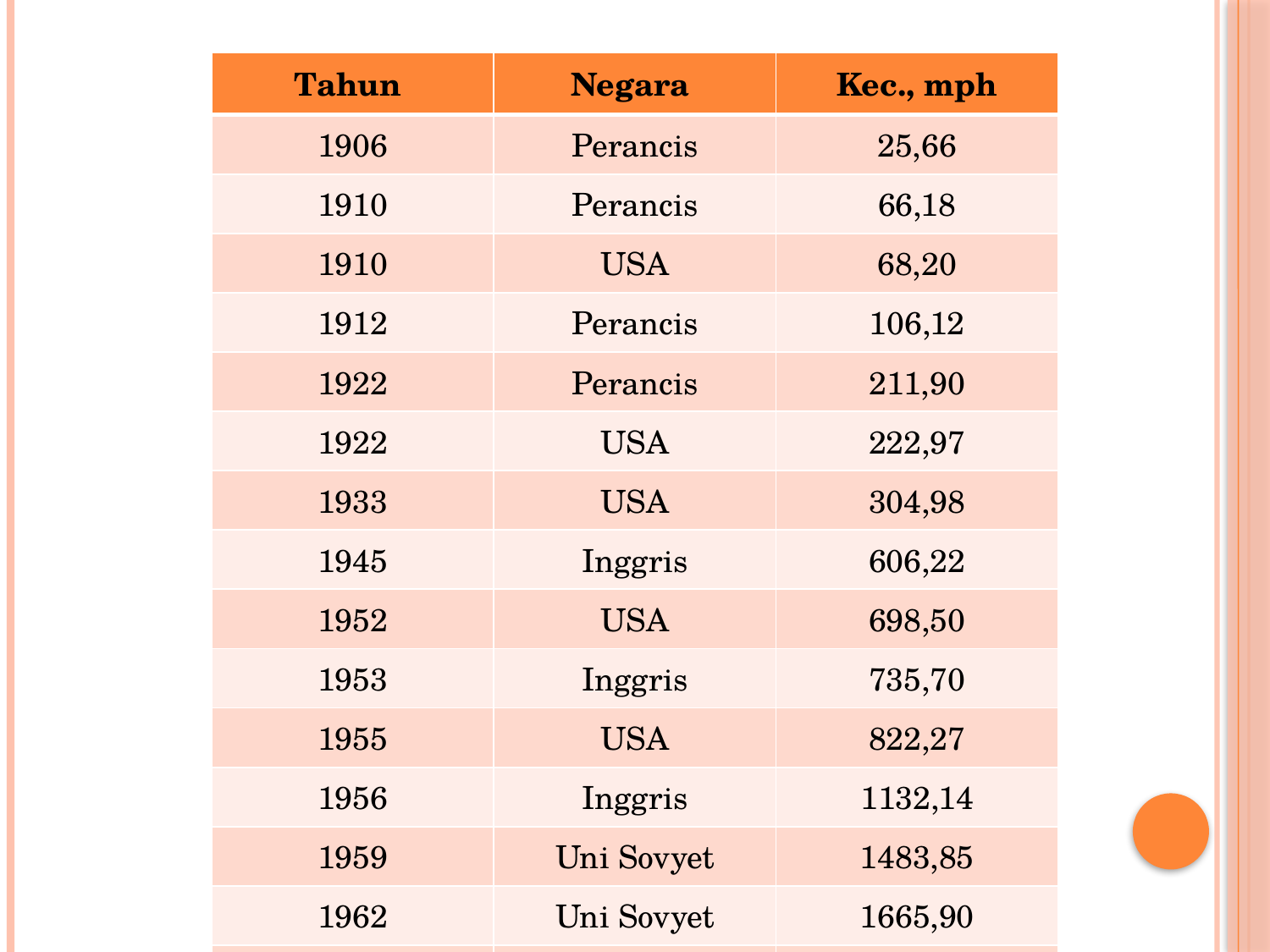

| Tahun | Negara | Kec., mph |
| --- | --- | --- |
| 1906 | Perancis | 25,66 |
| 1910 | Perancis | 66,18 |
| 1910 | USA | 68,20 |
| 1912 | Perancis | 106,12 |
| 1922 | Perancis | 211,90 |
| 1922 | USA | 222,97 |
| 1933 | USA | 304,98 |
| 1945 | Inggris | 606,22 |
| 1952 | USA | 698,50 |
| 1953 | Inggris | 735,70 |
| 1955 | USA | 822,27 |
| 1956 | Inggris | 1132,14 |
| 1959 | Uni Sovyet | 1483,85 |
| 1962 | Uni Sovyet | 1665,90 |
| 1965 | USA | 2070,10 |